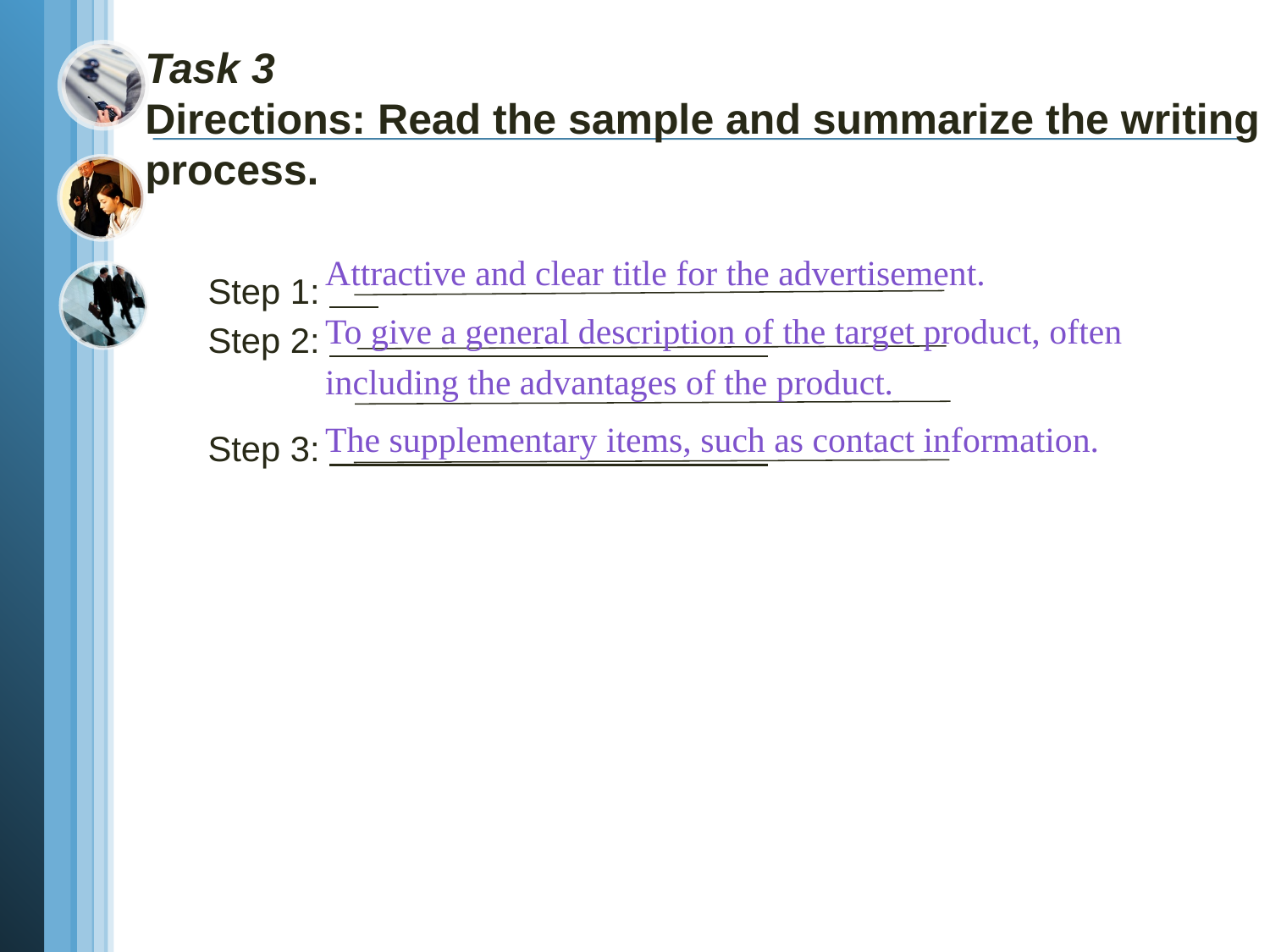

# Task 3 Directions: Read the sample and summarize the writing process.

      Step 1:
      Step 2:
      Step 3:

Attractive and clear title for the advertisement.
To give a general description of the target product, often including the advantages of the product.
The supplementary items, such as contact information.